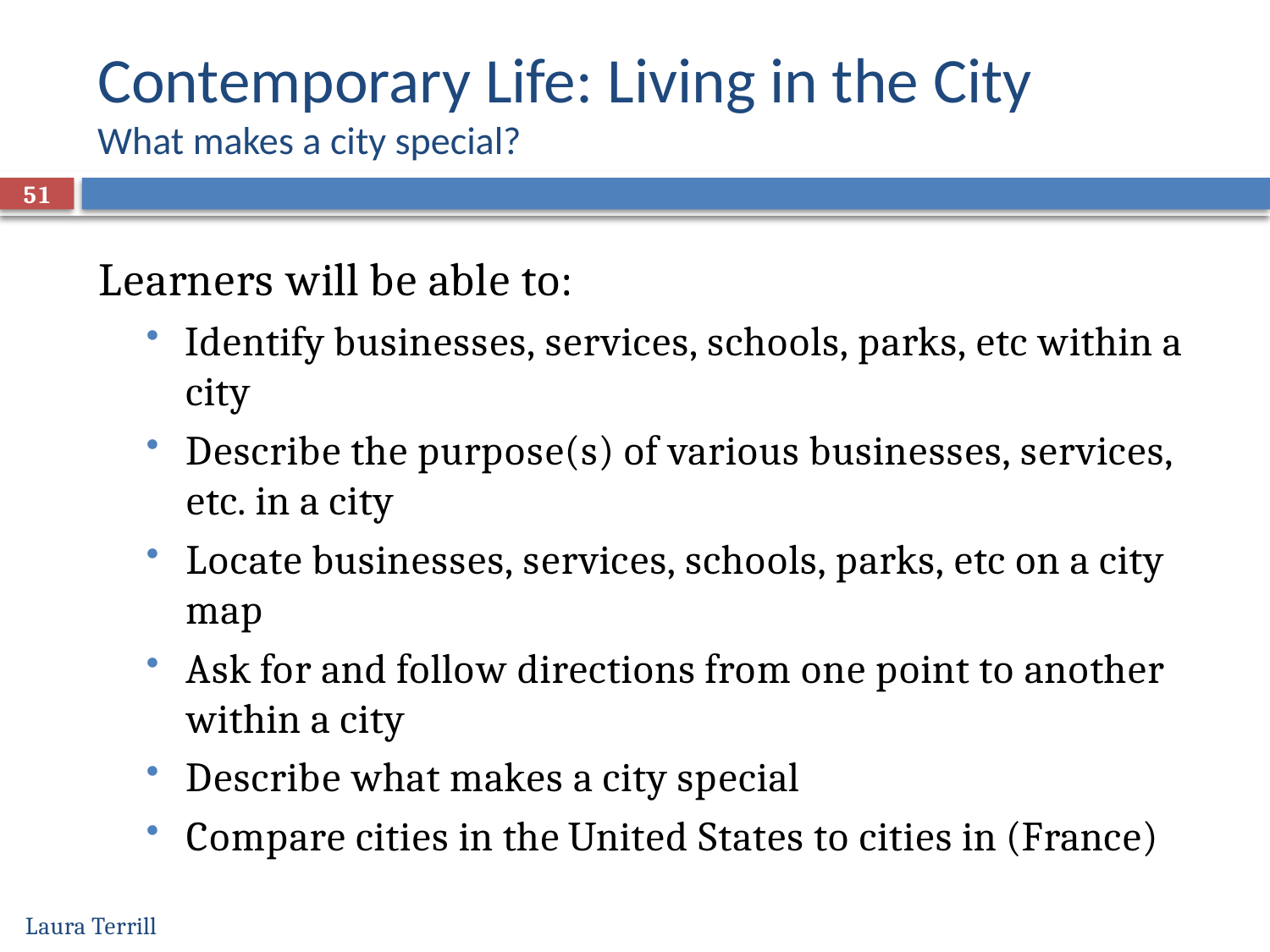

# Contemporary Life: Living in the City What makes a city special?
51
Learners will be able to:
Identify businesses, services, schools, parks, etc within a city
Describe the purpose(s) of various businesses, services, etc. in a city
Locate businesses, services, schools, parks, etc on a city map
Ask for and follow directions from one point to another within a city
Describe what makes a city special
Compare cities in the United States to cities in (France)

Laura Terrill